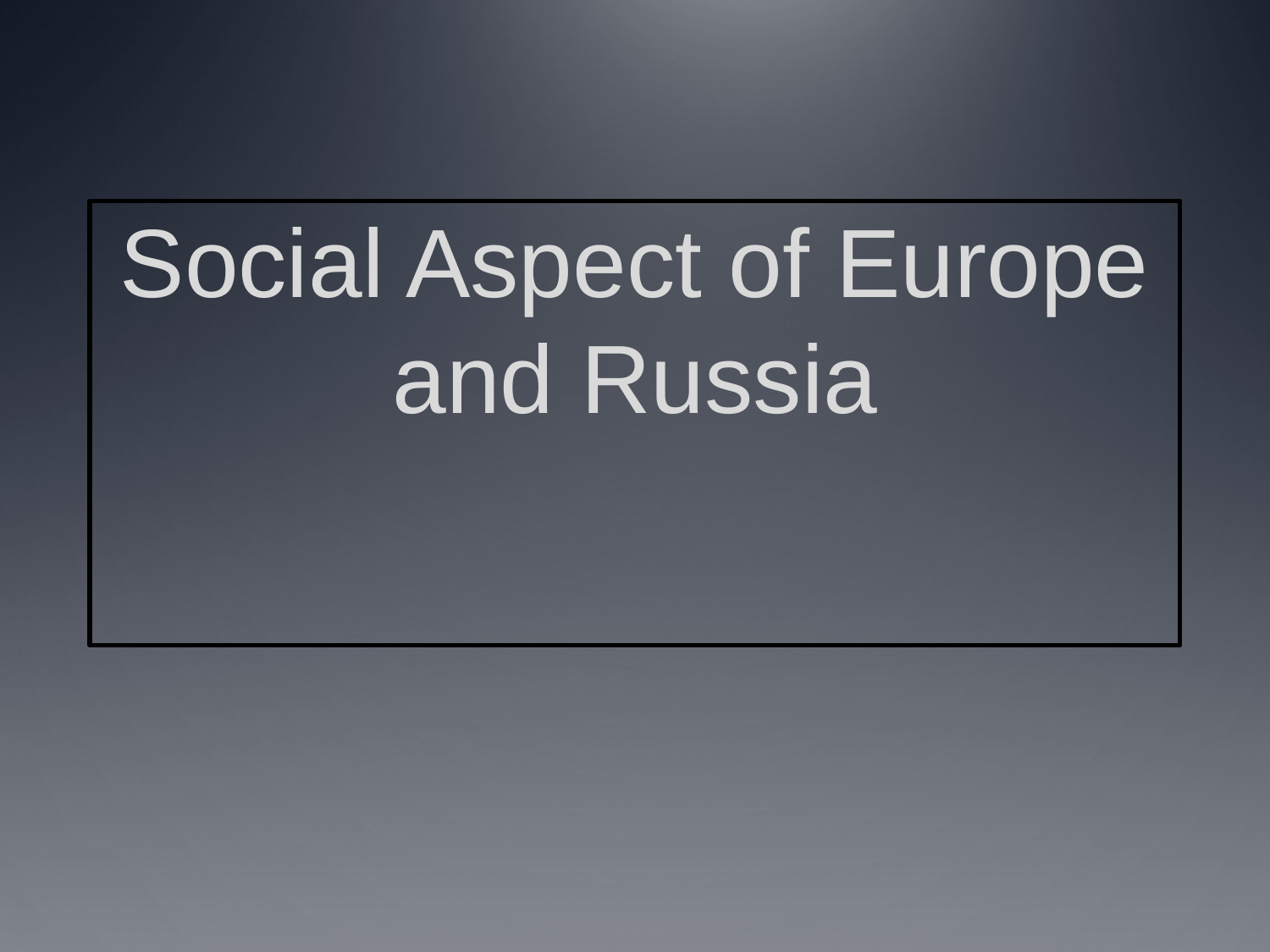

# Social Aspect of Europe and Russia